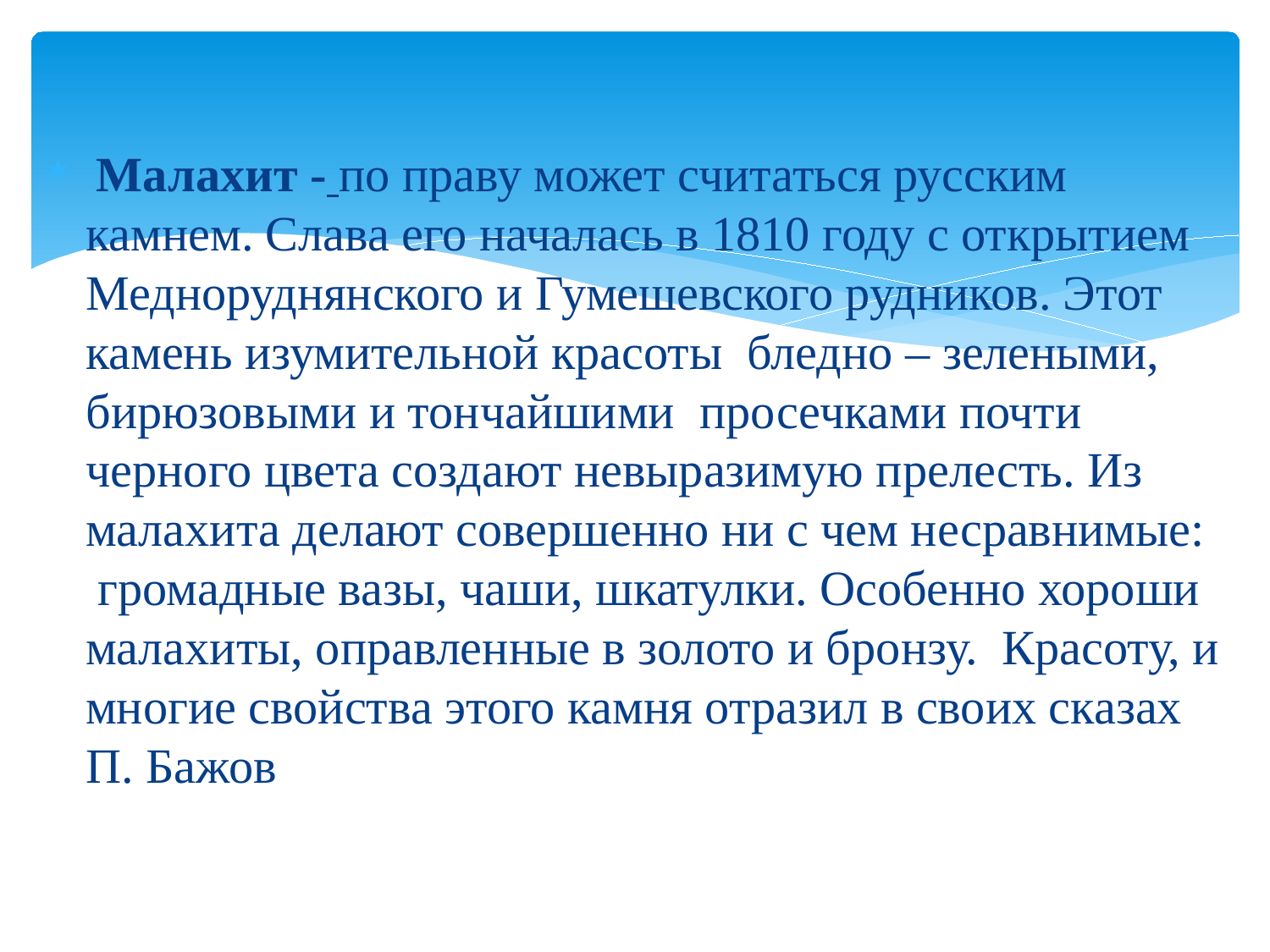

#
 Малахит - по праву может считаться русским камнем. Слава его началась в 1810 году с открытием Медноруднянского и Гумешевского рудников. Этот камень изумительной красоты  бледно – зелеными, бирюзовыми и тончайшими  просечками почти черного цвета создают невыразимую прелесть. Из малахита делают совершенно ни с чем несравнимые:    громадные вазы, чаши, шкатулки. Особенно хороши малахиты, оправленные в золото и бронзу.  Красоту, и многие свойства этого камня отразил в своих сказах П. Бажов